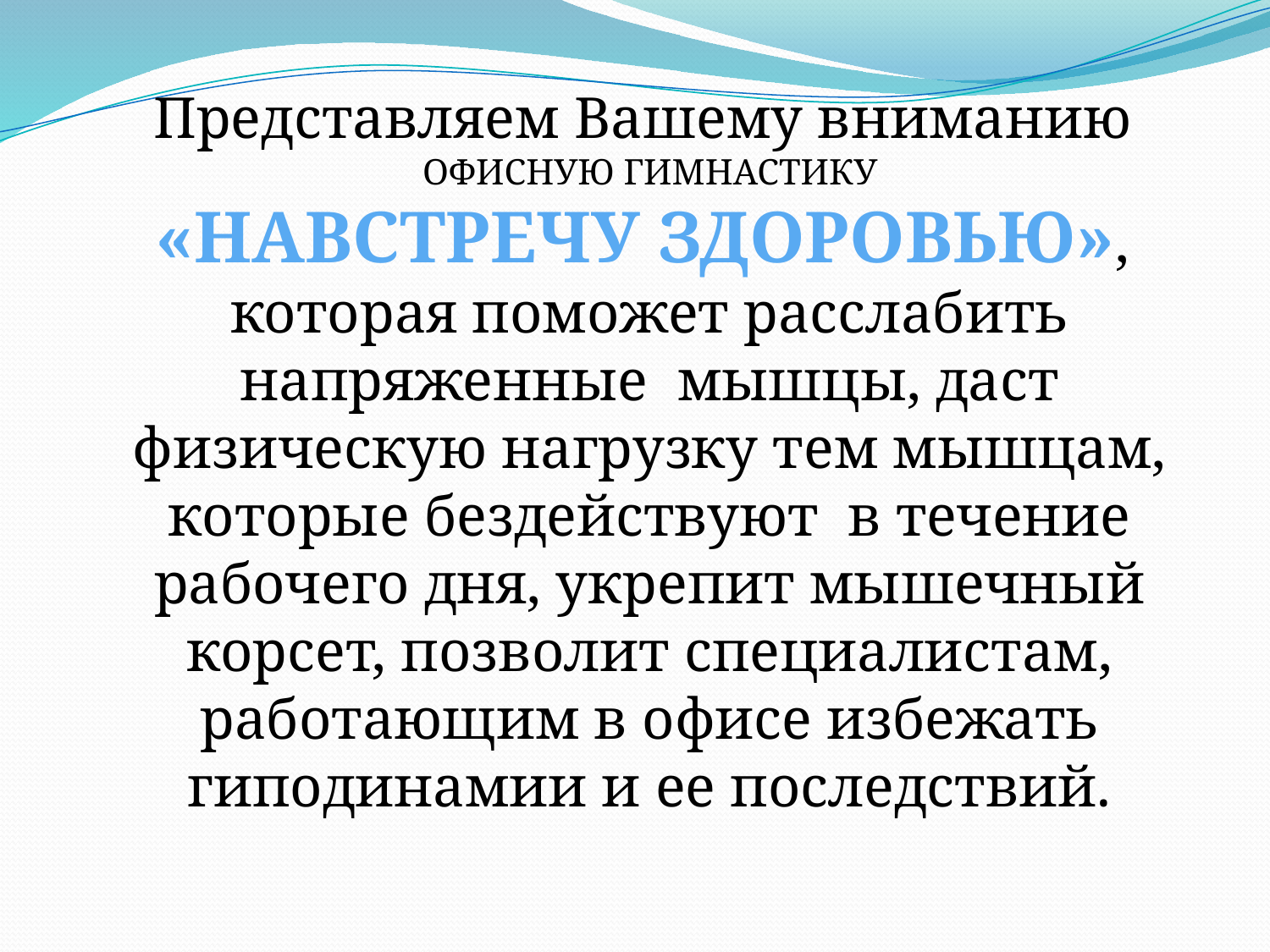

Представляем Вашему вниманию
ОФИСНУЮ ГИМНАСТИКУ
«НАВСТРЕЧУ ЗДОРОВЬЮ»,
которая поможет расслабить напряженные  мышцы, даст физическую нагрузку тем мышцам, которые бездействуют  в течение рабочего дня, укрепит мышечный корсет, позволит специалистам, работающим в офисе избежать гиподинамии и ее последствий.